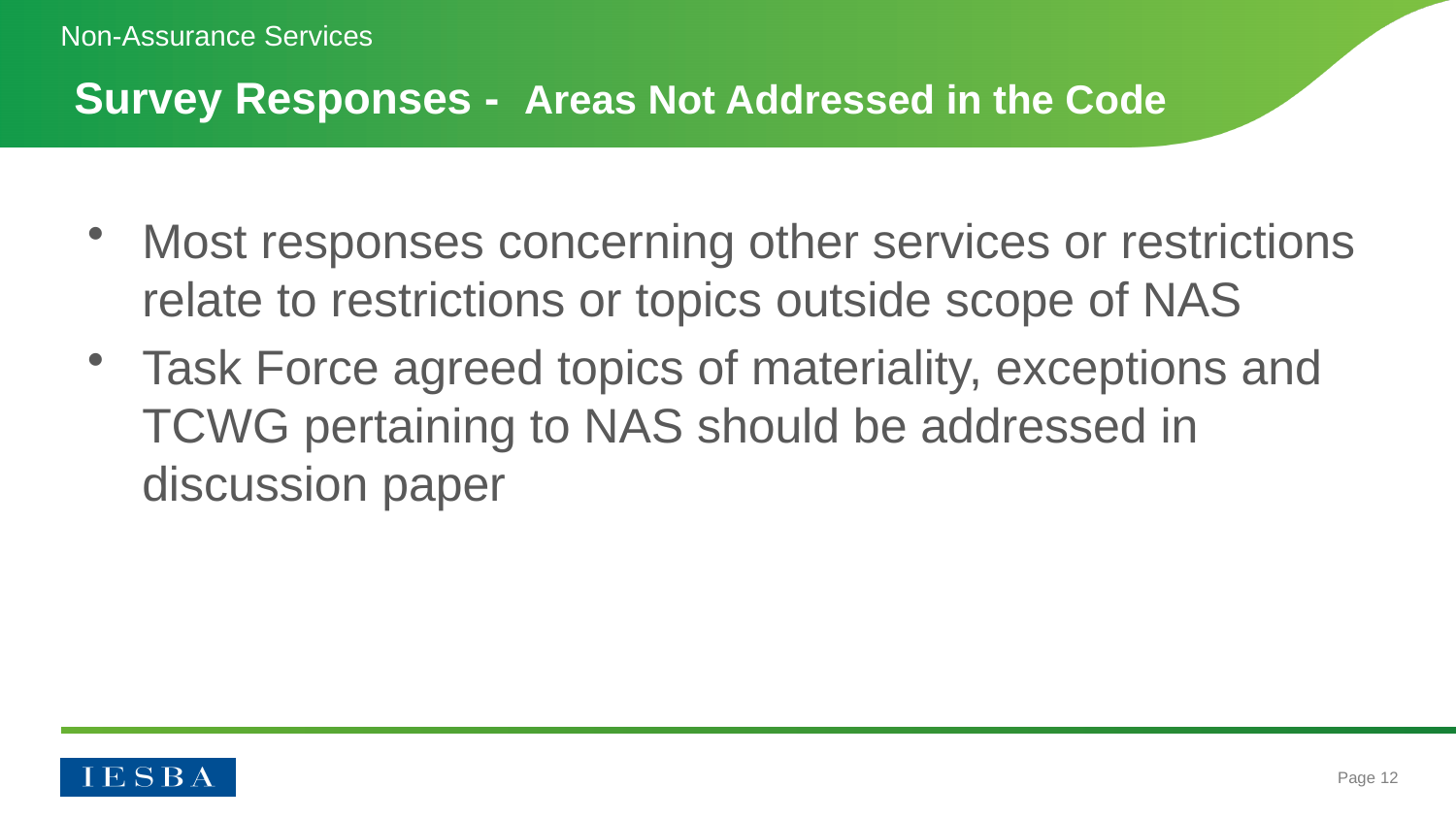

Non-Assurance Services

# Survey Responses -  Areas Not Addressed in the Code
Most responses concerning other services or restrictions relate to restrictions or topics outside scope of NAS
Task Force agreed topics of materiality, exceptions and TCWG pertaining to NAS should be addressed in discussion paper